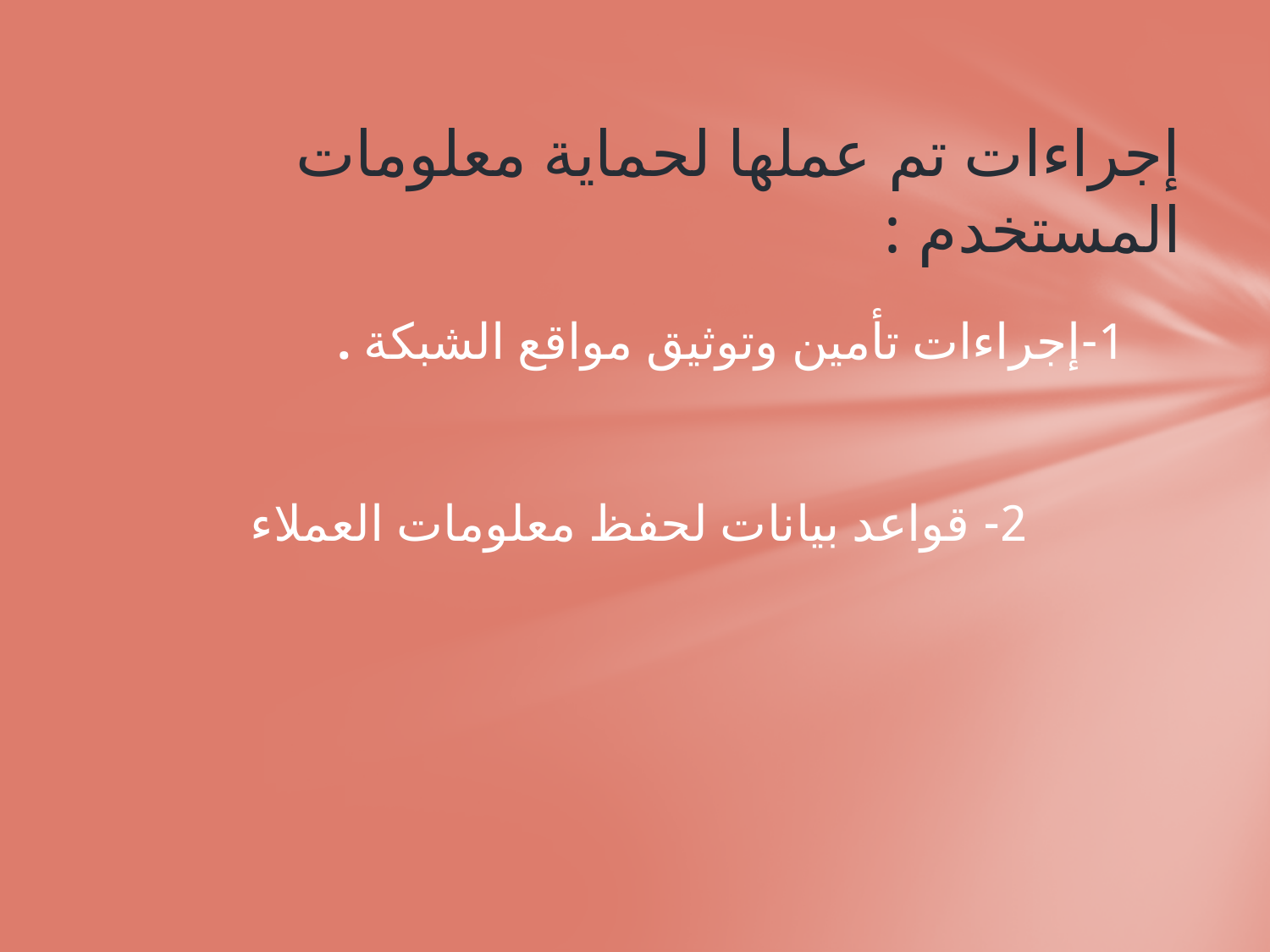

إجراءات تم عملها لحماية معلومات المستخدم :
1-إجراءات تأمين وتوثيق مواقع الشبكة .
2- قواعد بيانات لحفظ معلومات العملاء